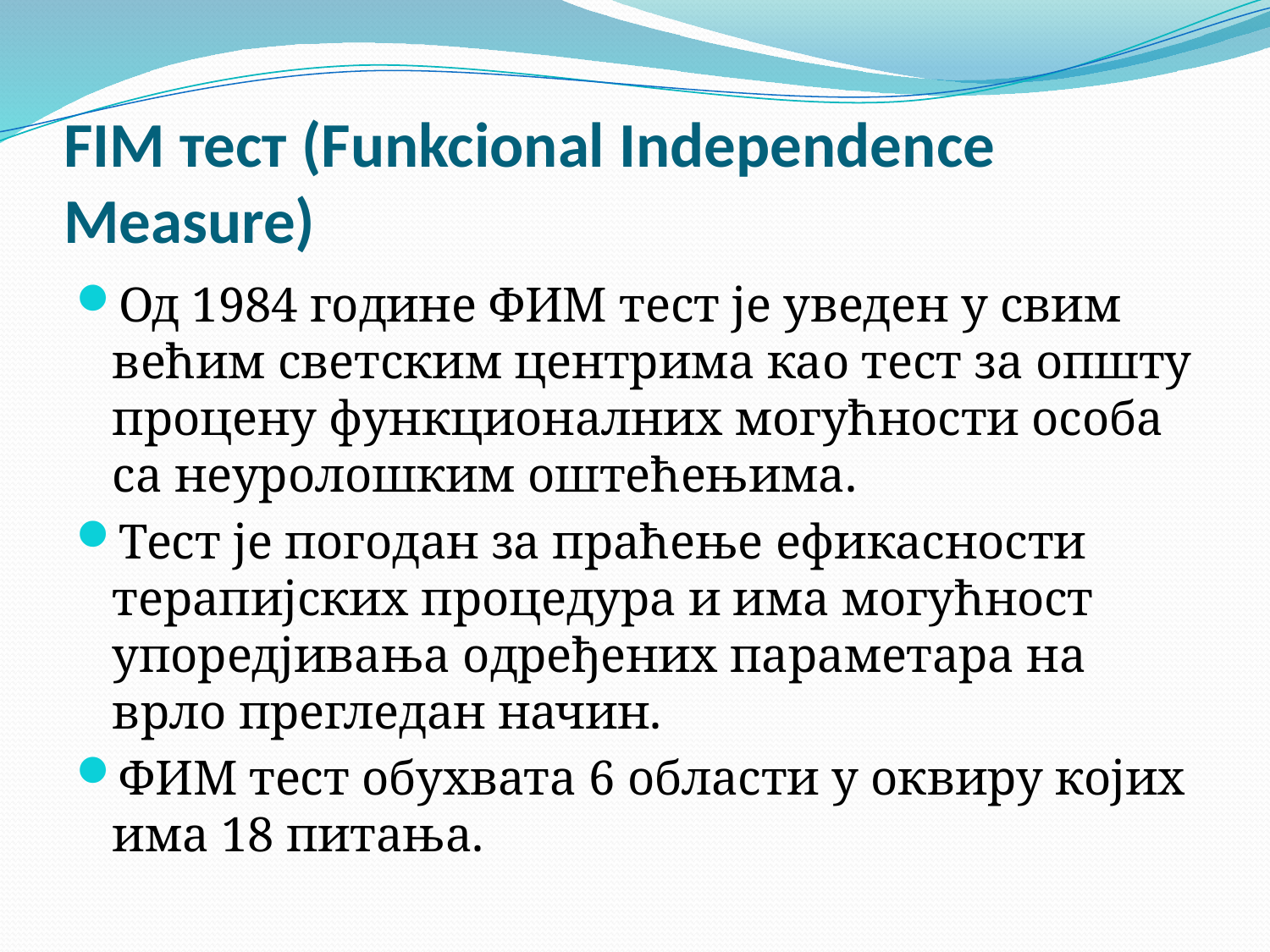

# FIM тест (Funkcional Independence Measure)
Од 1984 године ФИМ тест је уведен у свим већим светским центрима као тест за општу процену функционалних могућности особа са неуролошким оштећењима.
Тест је погодан за праћење ефикасности терапијских процедура и има могућност упоредјивања одређених параметара на врло прегледан начин.
ФИМ тест обухвата 6 области у оквиру којих има 18 питања.